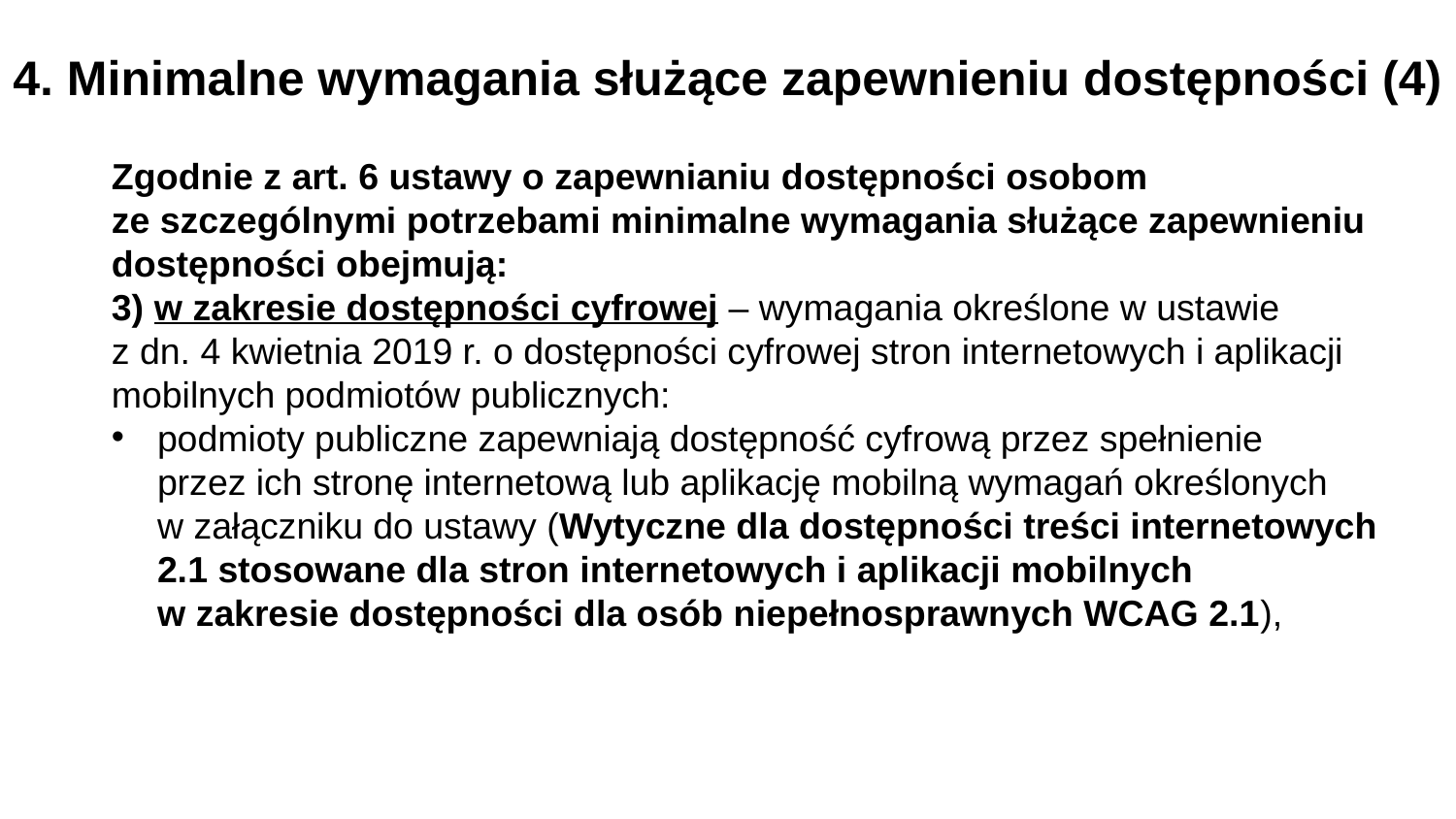

4. Minimalne wymagania służące zapewnieniu dostępności (4)
Zgodnie z art. 6 ustawy o zapewnianiu dostępności osobom
ze szczególnymi potrzebami minimalne wymagania służące zapewnieniu dostępności obejmują:
3) w zakresie dostępności cyfrowej – wymagania określone w ustawie
z dn. 4 kwietnia 2019 r. o dostępności cyfrowej stron internetowych i aplikacji mobilnych podmiotów publicznych:
podmioty publiczne zapewniają dostępność cyfrową przez spełnienie
przez ich stronę internetową lub aplikację mobilną wymagań określonych
w załączniku do ustawy (Wytyczne dla dostępności treści internetowych 2.1 stosowane dla stron internetowych i aplikacji mobilnych
w zakresie dostępności dla osób niepełnosprawnych WCAG 2.1),